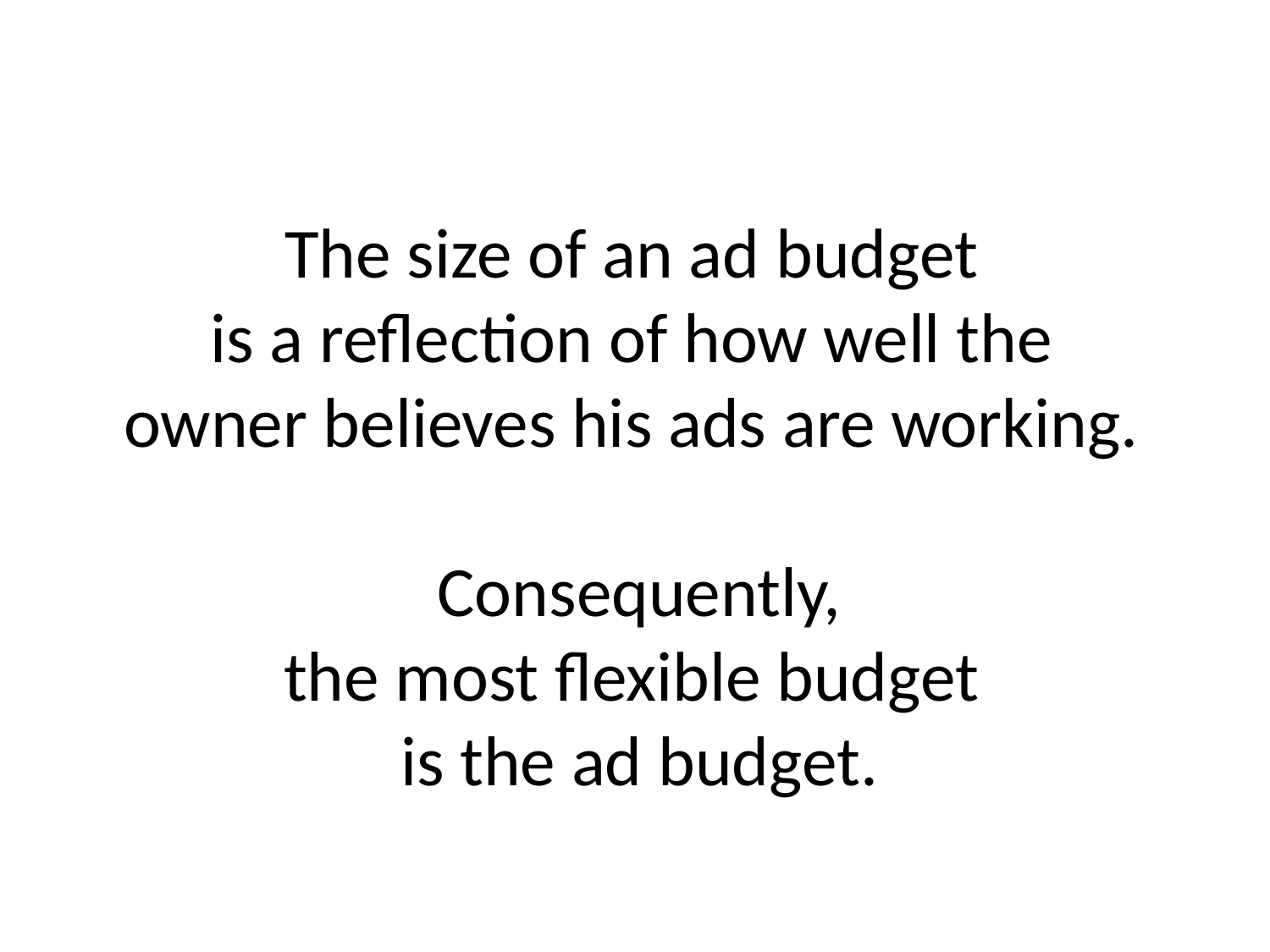

The size of an ad budget
is a reflection of how well the
owner believes his ads are working.

Consequently,
the most flexible budget
is the ad budget.